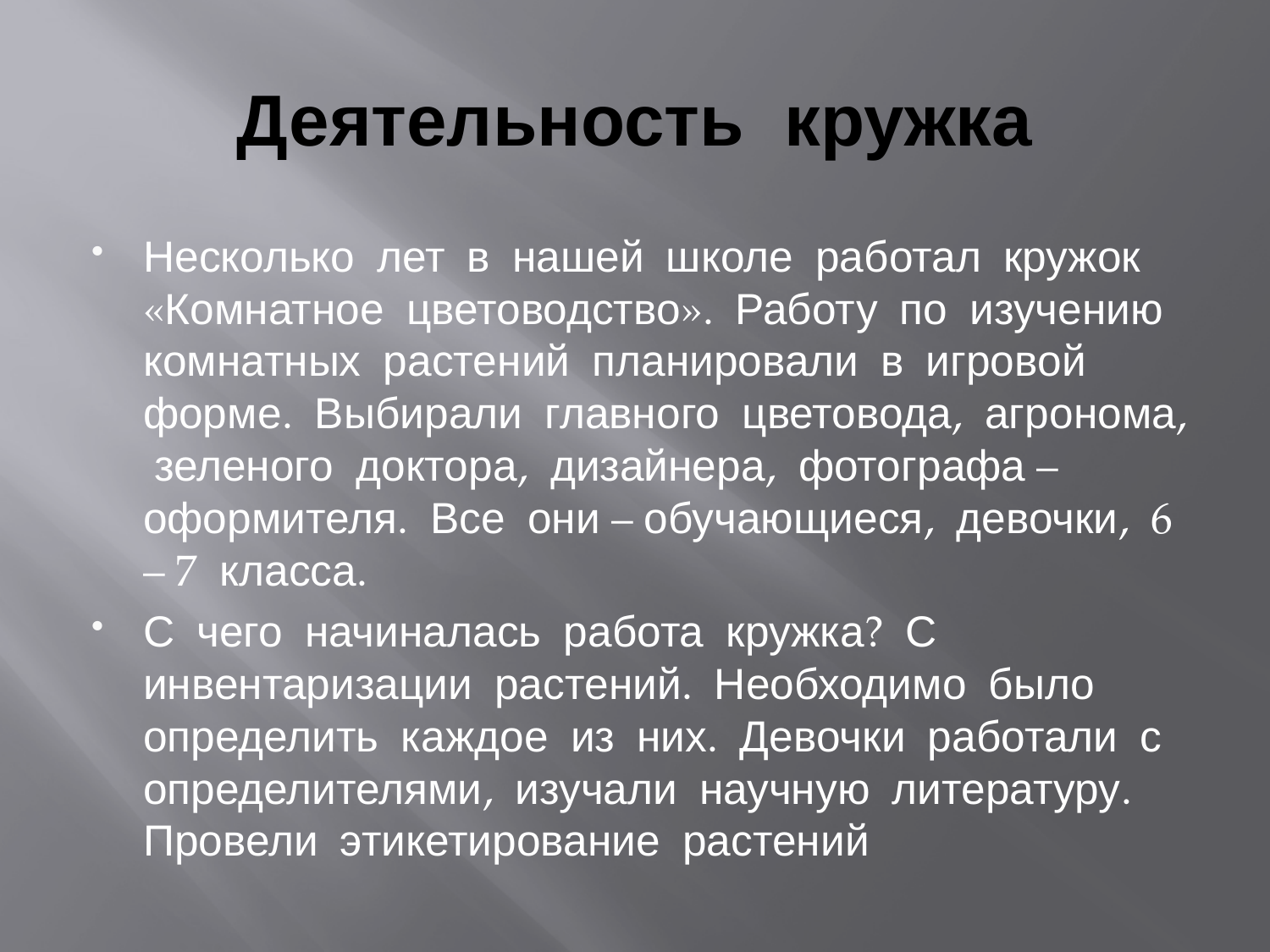

# Деятельность  кружка
Несколько  лет  в  нашей  школе  работал  кружок  «Комнатное  цветоводство».  Работу  по  изучению  комнатных  растений  планировали  в  игровой  форме.  Выбирали  главного  цветовода,  агронома,  зеленого  доктора,  дизайнера,  фотографа – оформителя.  Все  они – обучающиеся,  девочки,  6 – 7  класса.
С  чего  начиналась  работа  кружка?  С  инвентаризации  растений.  Необходимо  было  определить  каждое  из  них.  Девочки  работали  с  определителями,  изучали  научную  литературу.  Провели  этикетирование  растений